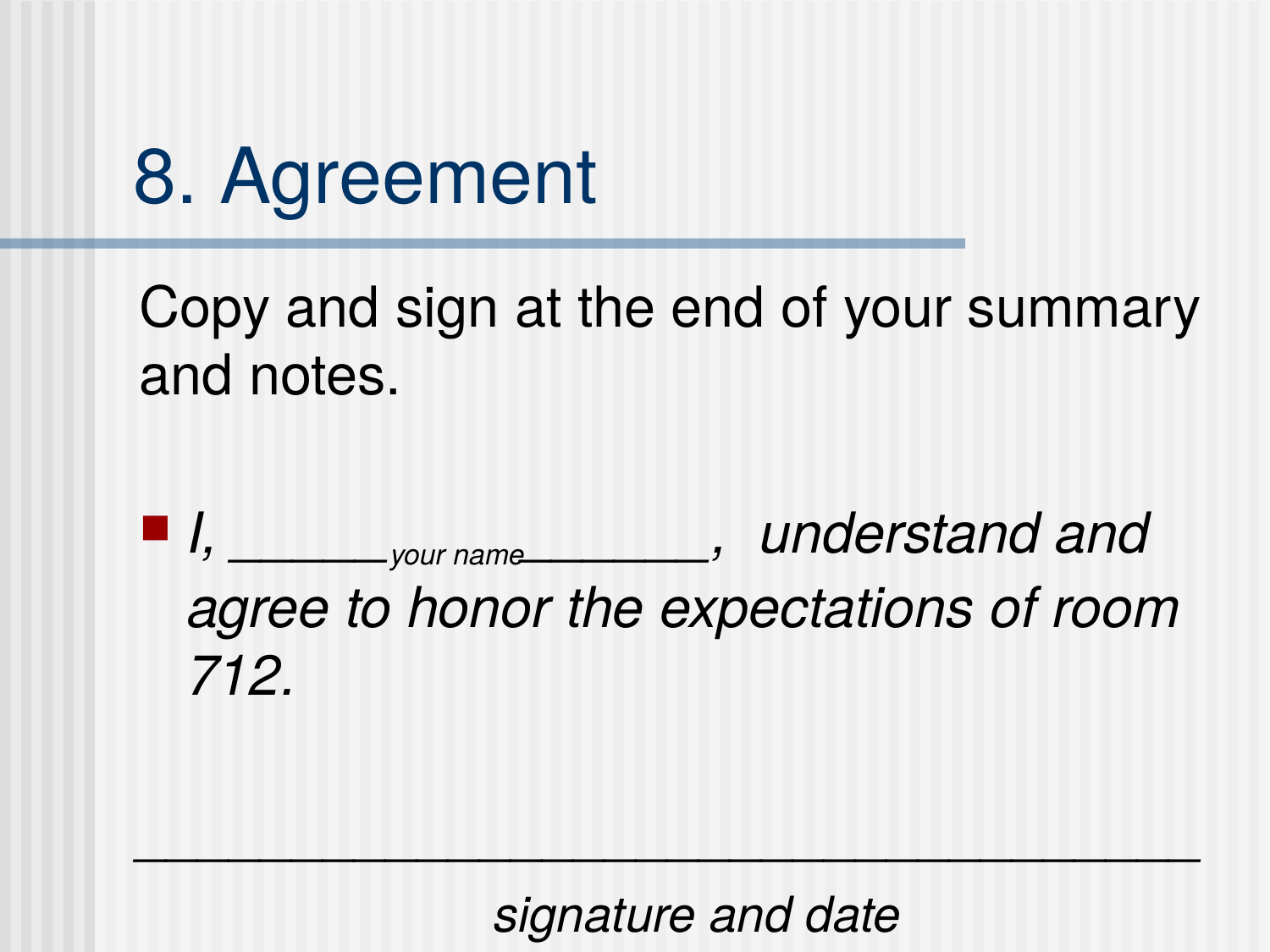

# 8. Agreement
Copy and sign at the end of your summary and notes.

I, _____your name______,  understand and agree to honor the expectations of room 712.

__________________________________
 signature and date